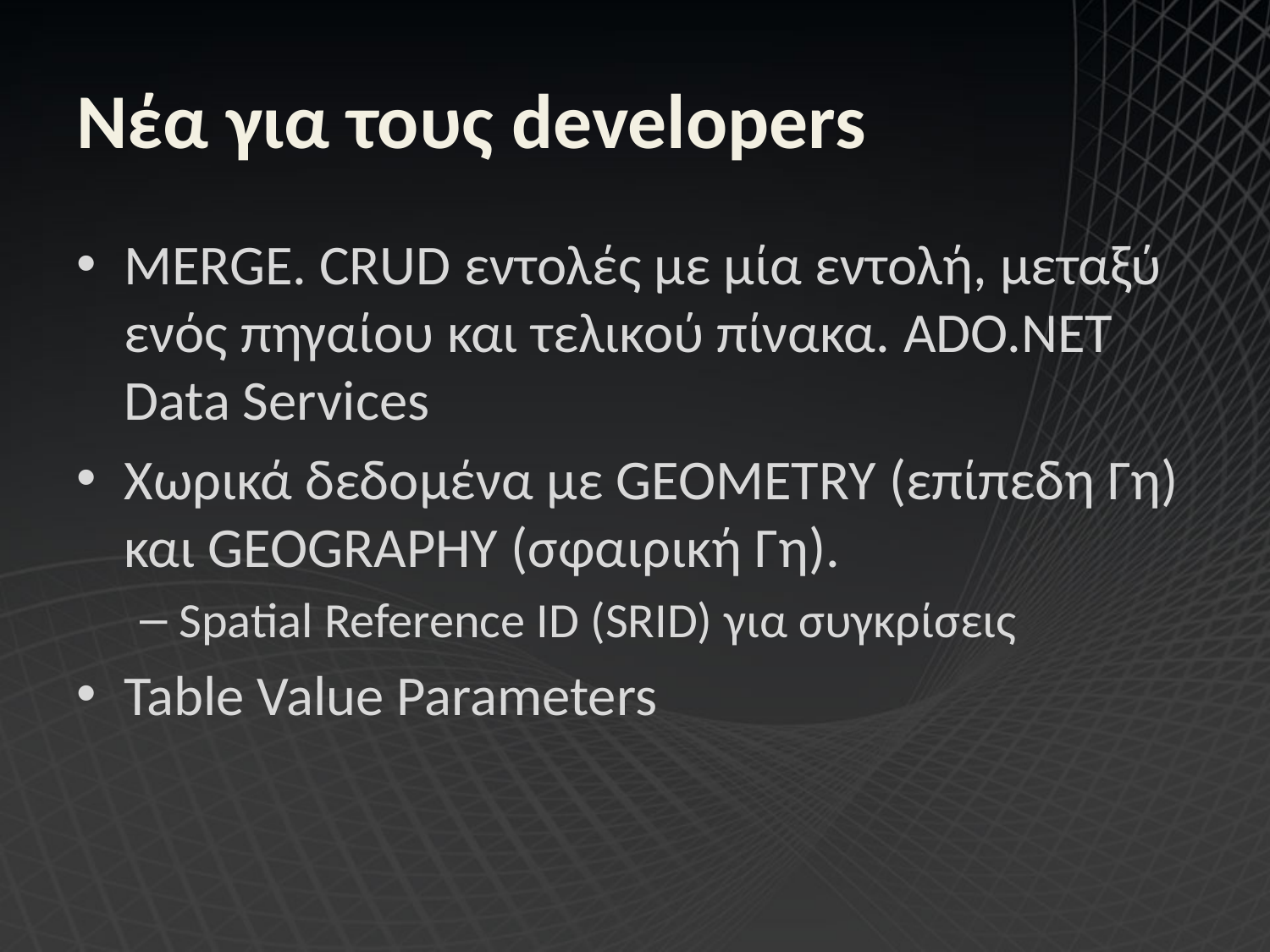

# Νέα για τους developers
MERGE. CRUD εντολές με μία εντολή, μεταξύ ενός πηγαίου και τελικού πίνακα. ADO.NET Data Services
Χωρικά δεδομένα με GEOMETRY (επίπεδη Γη) και GEOGRAPHY (σφαιρική Γη).
Spatial Reference ID (SRID) για συγκρίσεις
Table Value Parameters